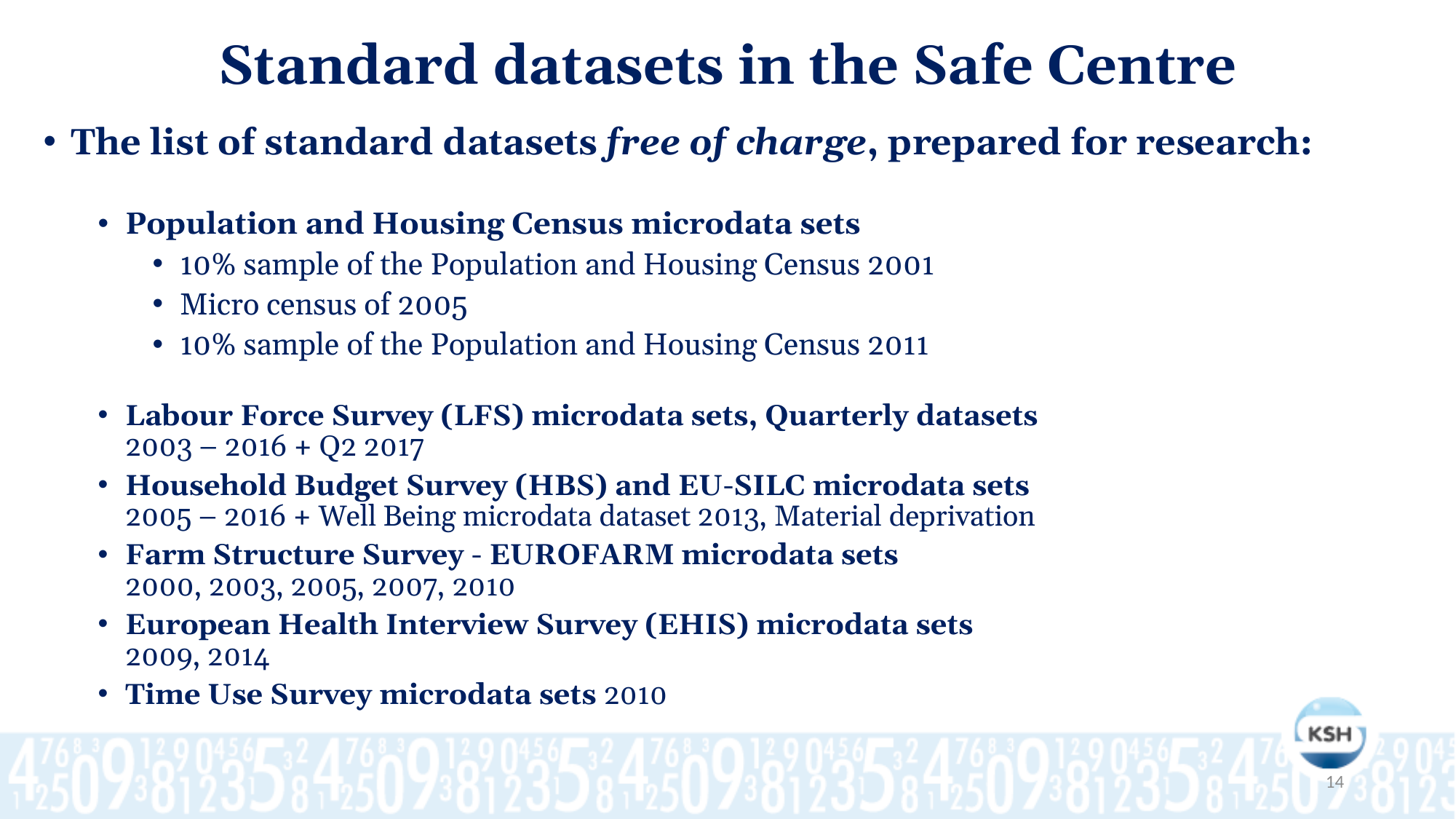

Standard datasets in the Safe Centre
The list of standard datasets free of charge, prepared for research:

Population and Housing Census microdata sets
10% sample of the Population and Housing Census 2001
Micro census of 2005
10% sample of the Population and Housing Census 2011
Labour Force Survey (LFS) microdata sets, Quarterly datasets
2003 – 2016 + Q2 2017
Household Budget Survey (HBS) and EU-SILC microdata sets
2005 – 2016 + Well Being microdata dataset 2013, Material deprivation
Farm Structure Survey - EUROFARM microdata sets
2000, 2003, 2005, 2007, 2010
European Health Interview Survey (EHIS) microdata sets
2009, 2014
Time Use Survey microdata sets 2010
14